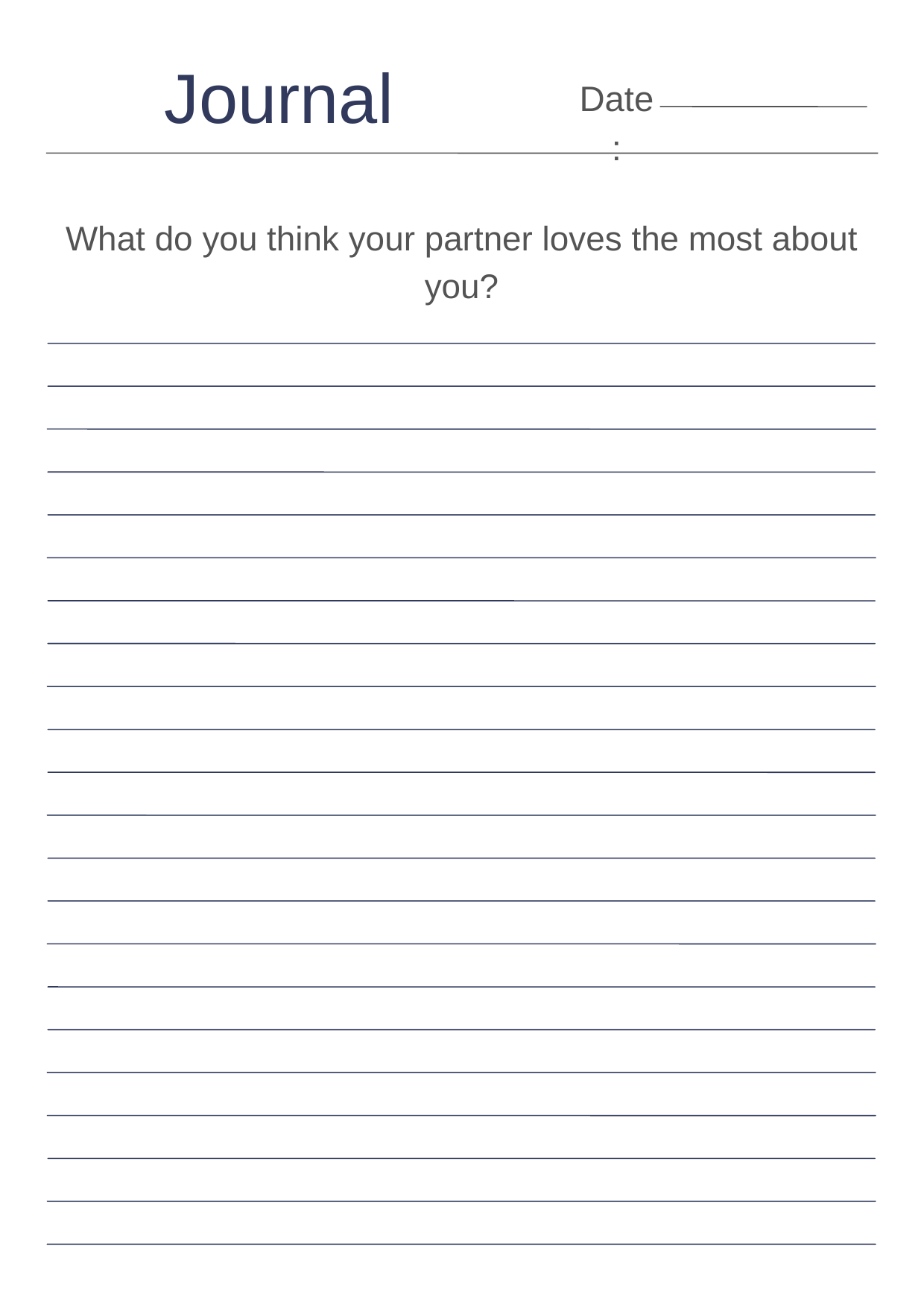

Journal
Date:

What do you think your partner loves the most about you?